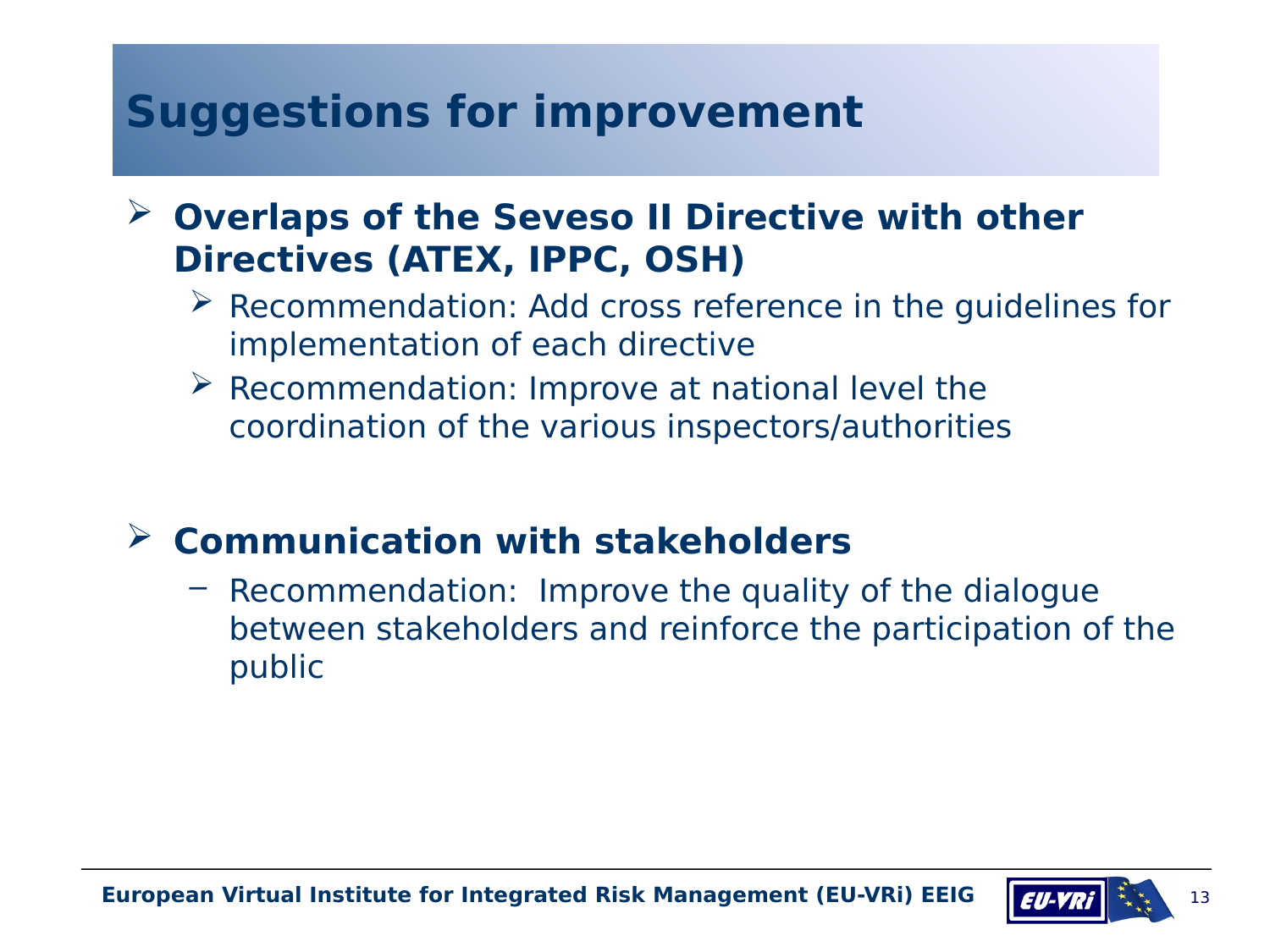

# Suggestions for improvement
Overlaps of the Seveso II Directive with other Directives (ATEX, IPPC, OSH)
Recommendation: Add cross reference in the guidelines for implementation of each directive
Recommendation: Improve at national level the coordination of the various inspectors/authorities

Communication with stakeholders
Recommendation:  Improve the quality of the dialogue between stakeholders and reinforce the participation of the public